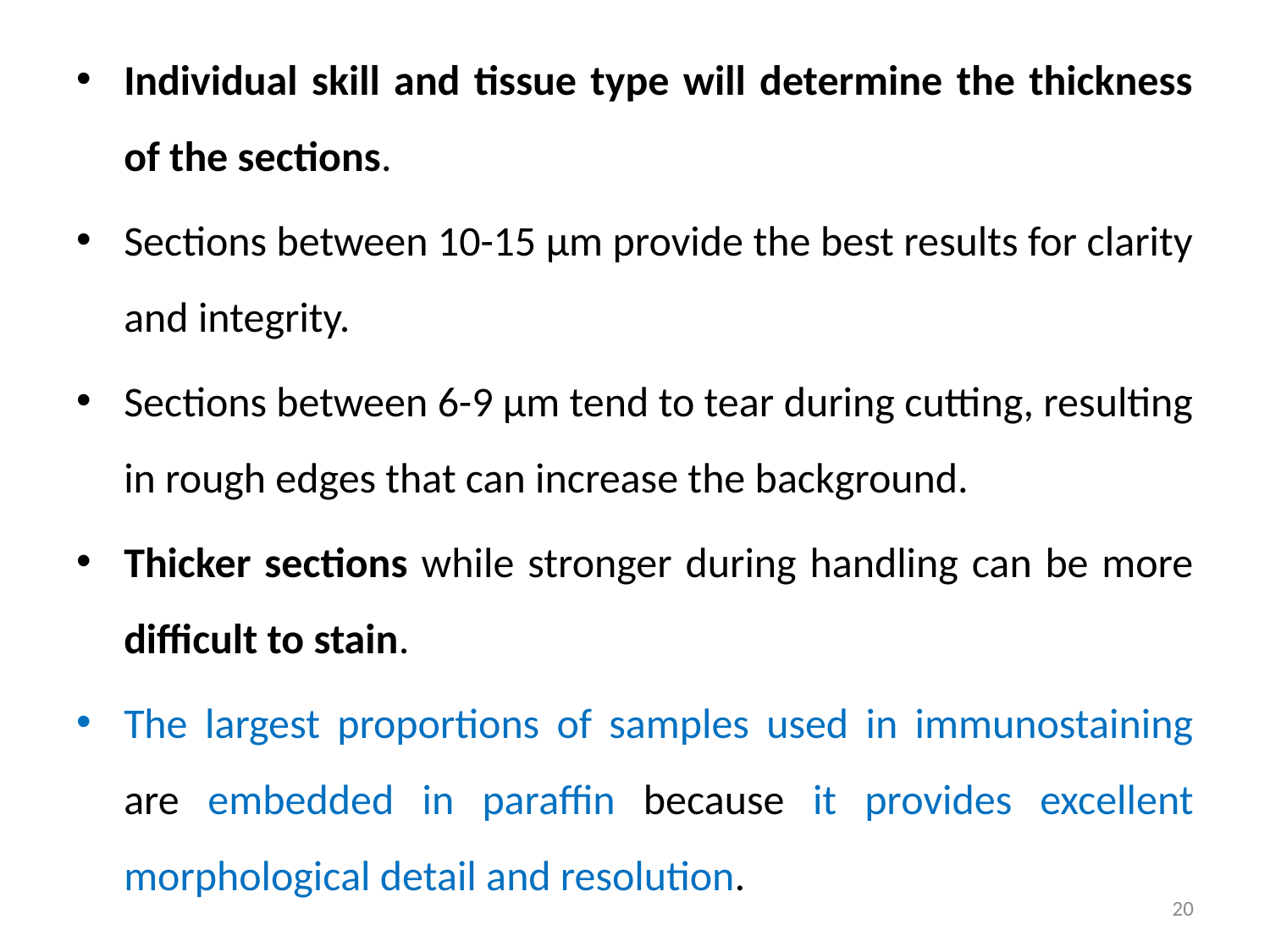

Individual skill and tissue type will determine the thickness of the sections.
Sections between 10-15 μm provide the best results for clarity and integrity.
Sections between 6-9 μm tend to tear during cutting, resulting in rough edges that can increase the background.
Thicker sections while stronger during handling can be more difficult to stain.
The largest proportions of samples used in immunostaining are embedded in paraffin because it provides excellent morphological detail and resolution.

20